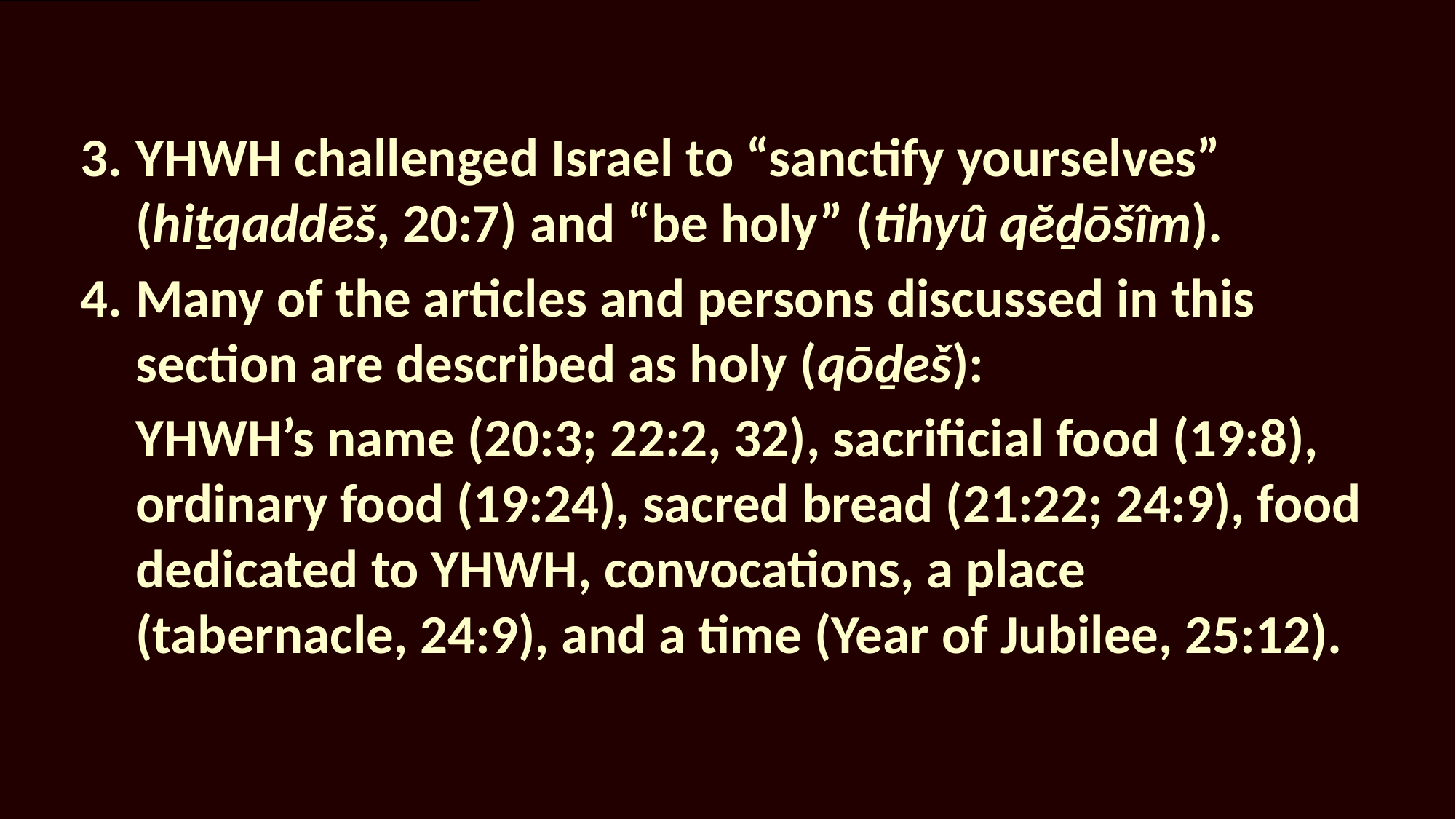

3.	YHWH challenged Israel to “sanctify yourselves” (hiṯqaddēš, 20:7) and “be holy” (tihyû qĕḏōšîm).
4.	Many of the articles and persons discussed in this section are described as holy (qōḏeš):
	YHWH’s name (20:3; 22:2, 32), sacrificial food (19:8), ordinary food (19:24), sacred bread (21:22; 24:9), food dedicated to YHWH, convocations, a place (tabernacle, 24:9), and a time (Year of Jubilee, 25:12).